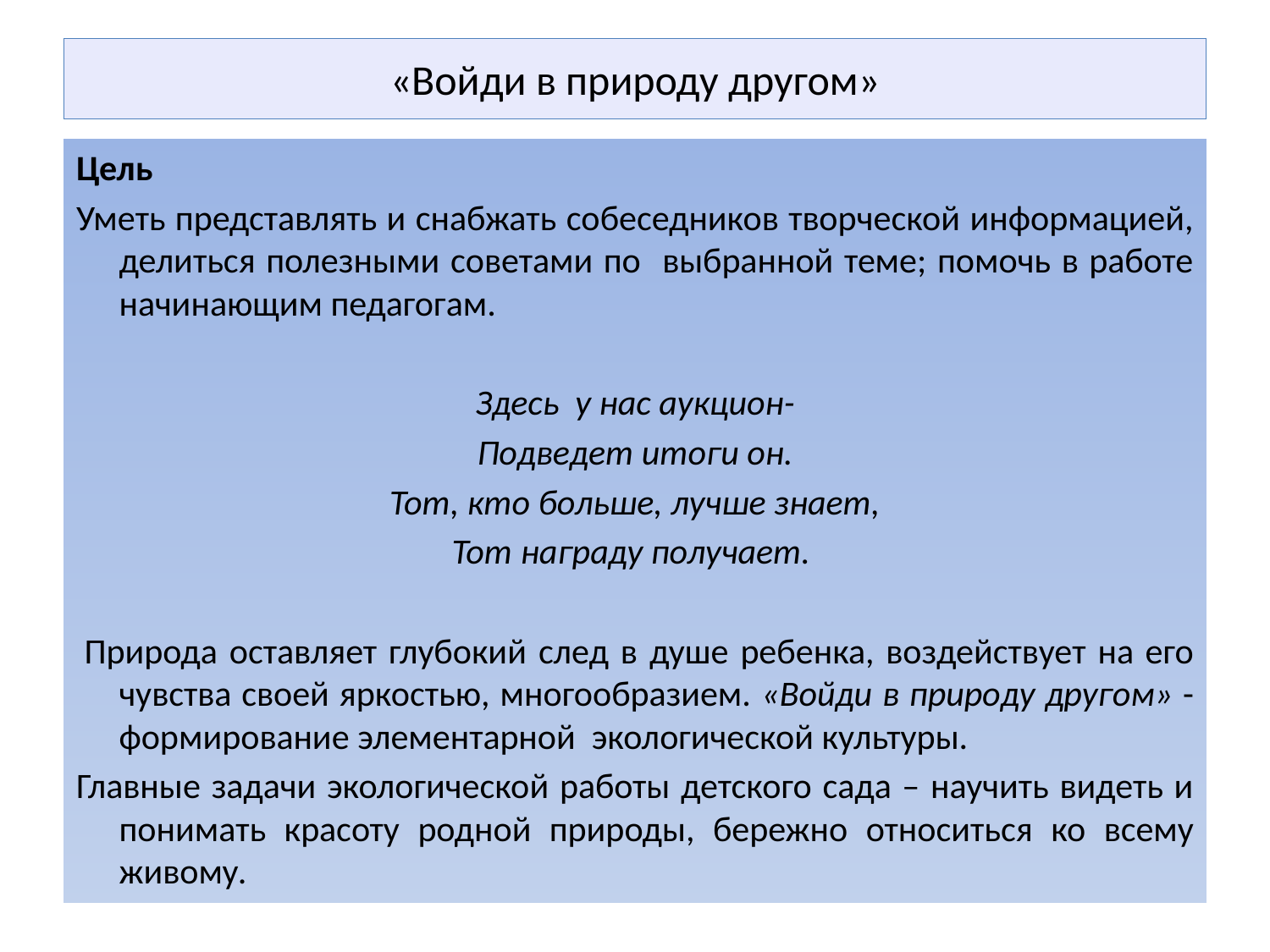

# «Войди в природу другом»
Цель
Уметь представлять и снабжать собеседников творческой информацией, делиться полезными советами по  выбранной теме; помочь в работе начинающим педагогам.

Здесь  у нас аукцион-
Подведет итоги он.
Тот, кто больше, лучше знает,
Тот награду получает.

 Природа оставляет глубокий след в душе ребенка, воздействует на его чувства своей яркостью, многообразием. «Войди в природу другом» - формирование элементарной  экологической культуры.
Главные задачи экологической работы детского сада – научить видеть и понимать красоту родной природы, бережно относиться ко всему живому.